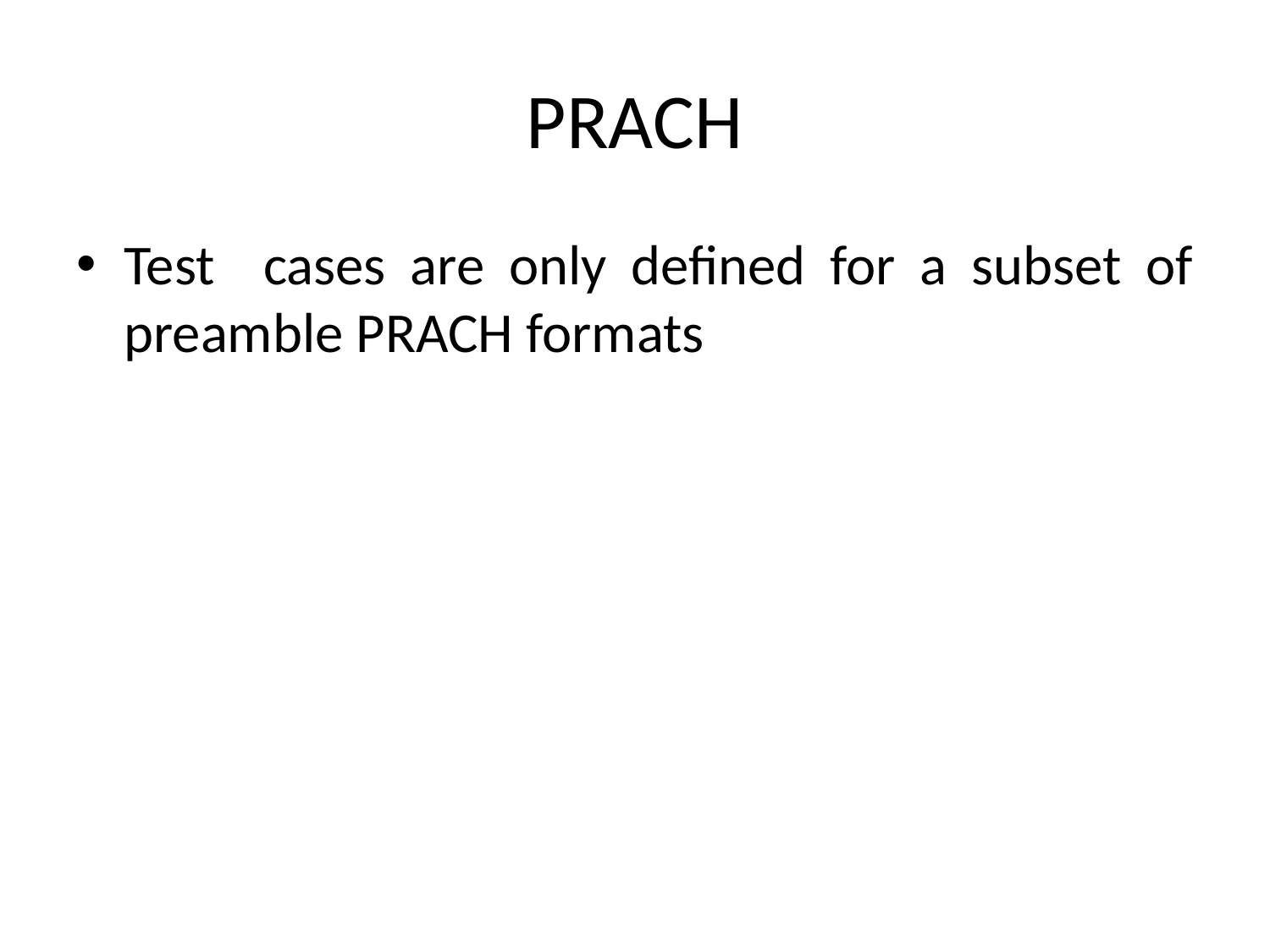

# PRACH
Test  cases are only defined for a subset of preamble PRACH formats